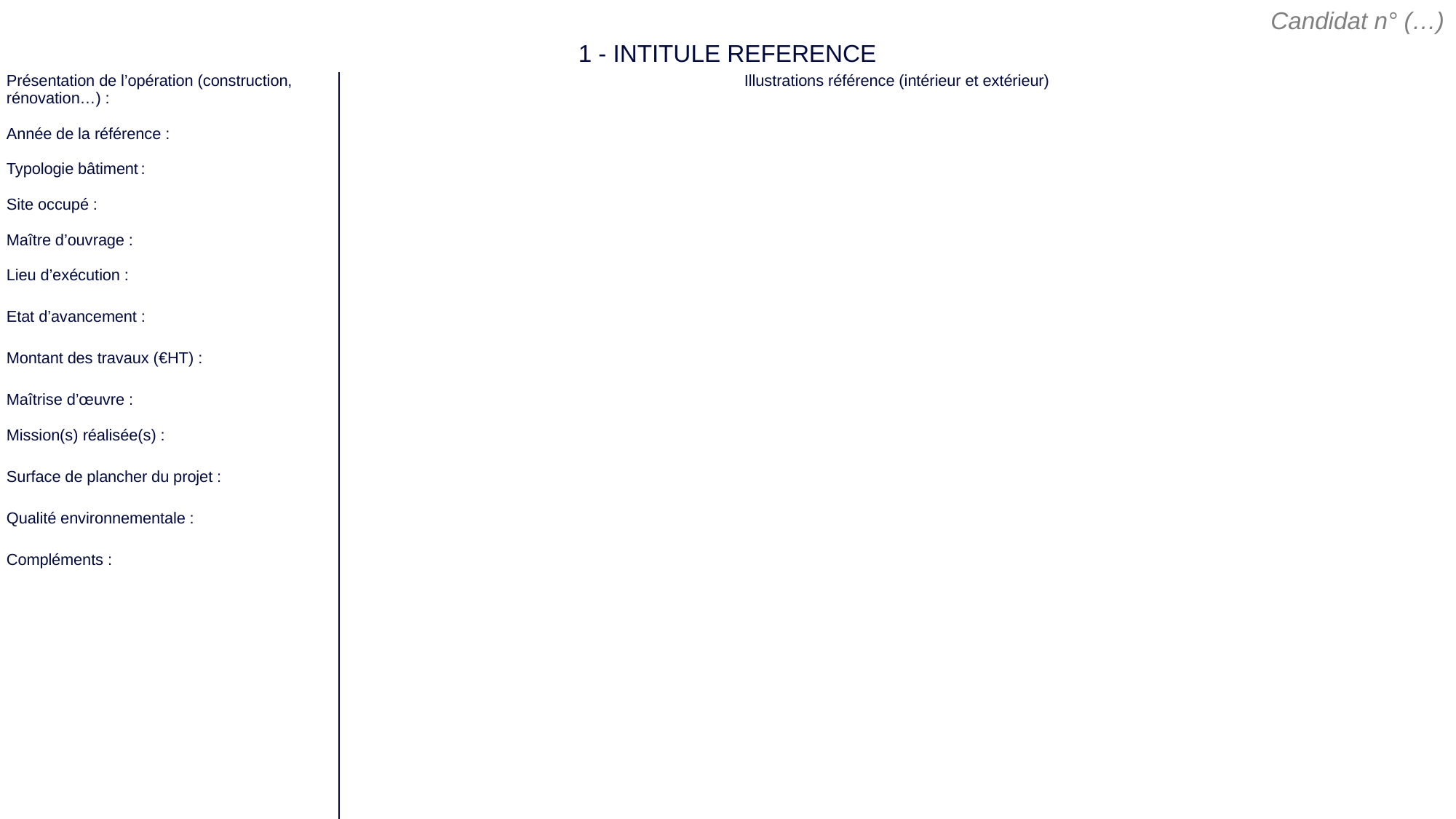

Candidat n° (…)
| 1 - INTITULE REFERENCE |  |
| --- | --- |
| Présentation de l’opération (construction, rénovation…) : Année de la référence : Typologie bâtiment : Site occupé : Maître d’ouvrage : Lieu d’exécution : Etat d’avancement : Montant des travaux (€HT) : Maîtrise d’œuvre : Mission(s) réalisée(s) : Surface de plancher du projet : Qualité environnementale : Compléments : | Illustrations référence (intérieur et extérieur) |